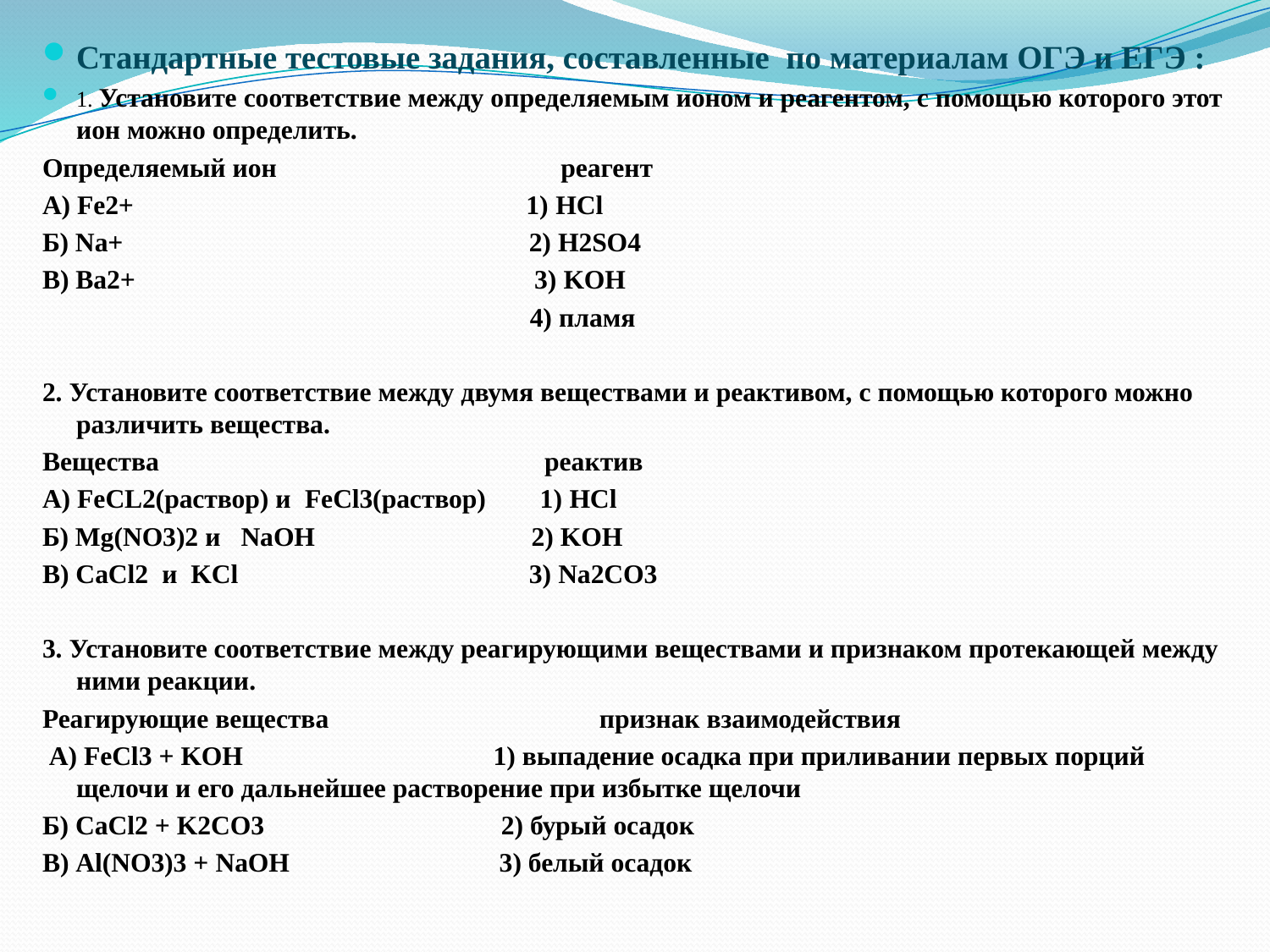

Стандартные тестовые задания, составленные  по материалам ОГЭ и ЕГЭ :
1. Установите соответствие между определяемым ионом и реагентом, с помощью которого этот ион можно определить.
Определяемый ион                                          реагент
А) Fe2+                                                          1) HCl
Б) Na+                                                            2) H2SO4
B) Ba2+                                                           3) KOH
                                                                        4) пламя

2. Установите соответствие между двумя веществами и реактивом, с помощью которого можно различить вещества.
Вещества                                                         реактив
А) FeCL2(раствор) и  FeCl3(раствор)        1) HCl
Б) Mg(NO3)2 и   NaOH                                2) KOH
B) CaCl2  и  KCl                                           3) Na2CO3

3. Установите соответствие между реагирующими веществами и признаком протекающей между ними реакции.
Реагирующие вещества                                        признак взаимодействия
 А) FeCl3 + KOH                                     1) выпадение осадка при приливании первых порций щелочи и его дальнейшее растворение при избытке щелочи
Б) CaCl2 + K2CO3                                   2) бурый осадок
В) Al(NO3)3 + NaOH                               3) белый осадок

#